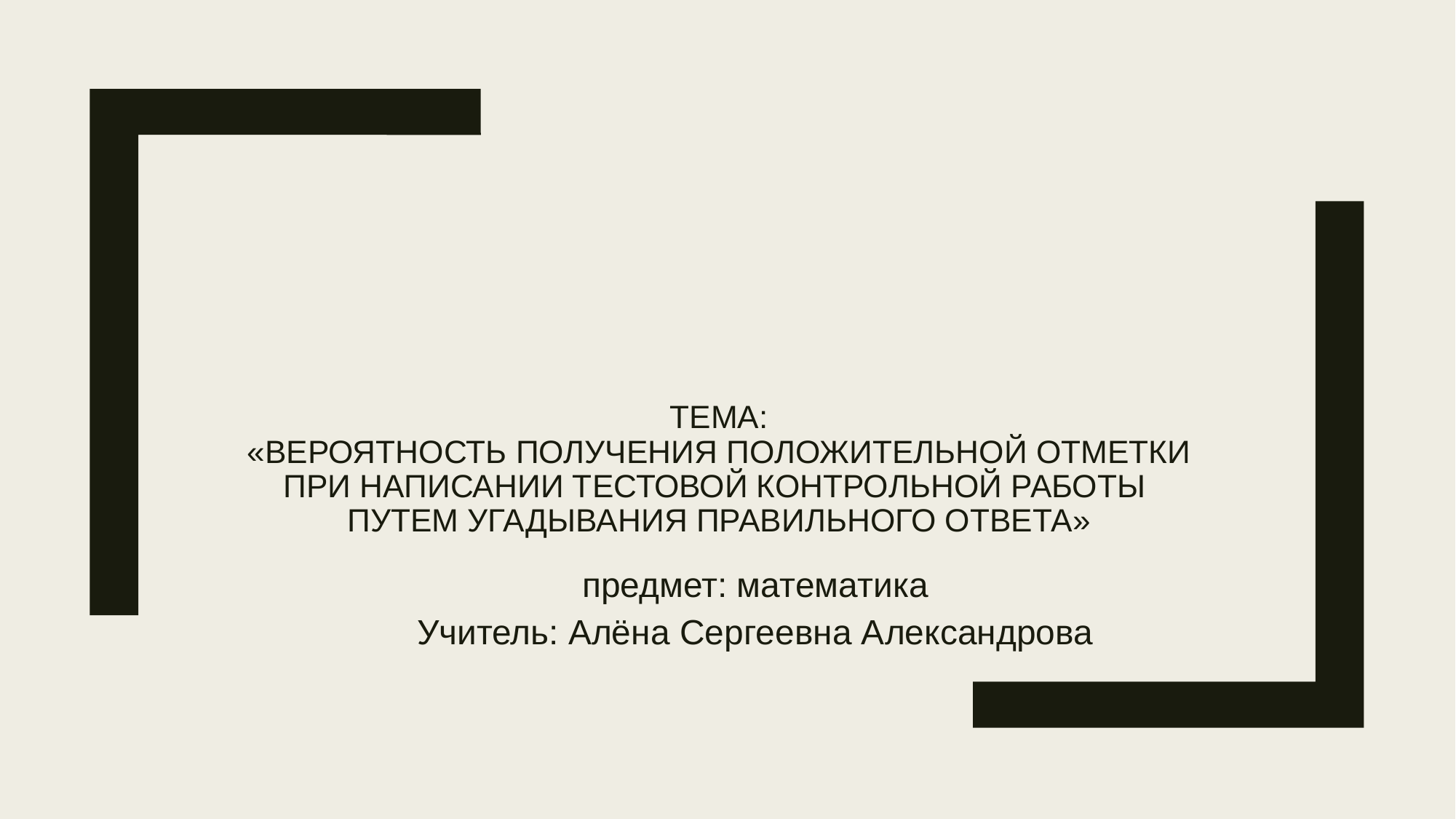

# Тема: «Вероятность получения положительной отметки при написании тестовой контрольной работы путем угадывания правильного ответа»
предмет: математика
Учитель: Алёна Сергеевна Александрова